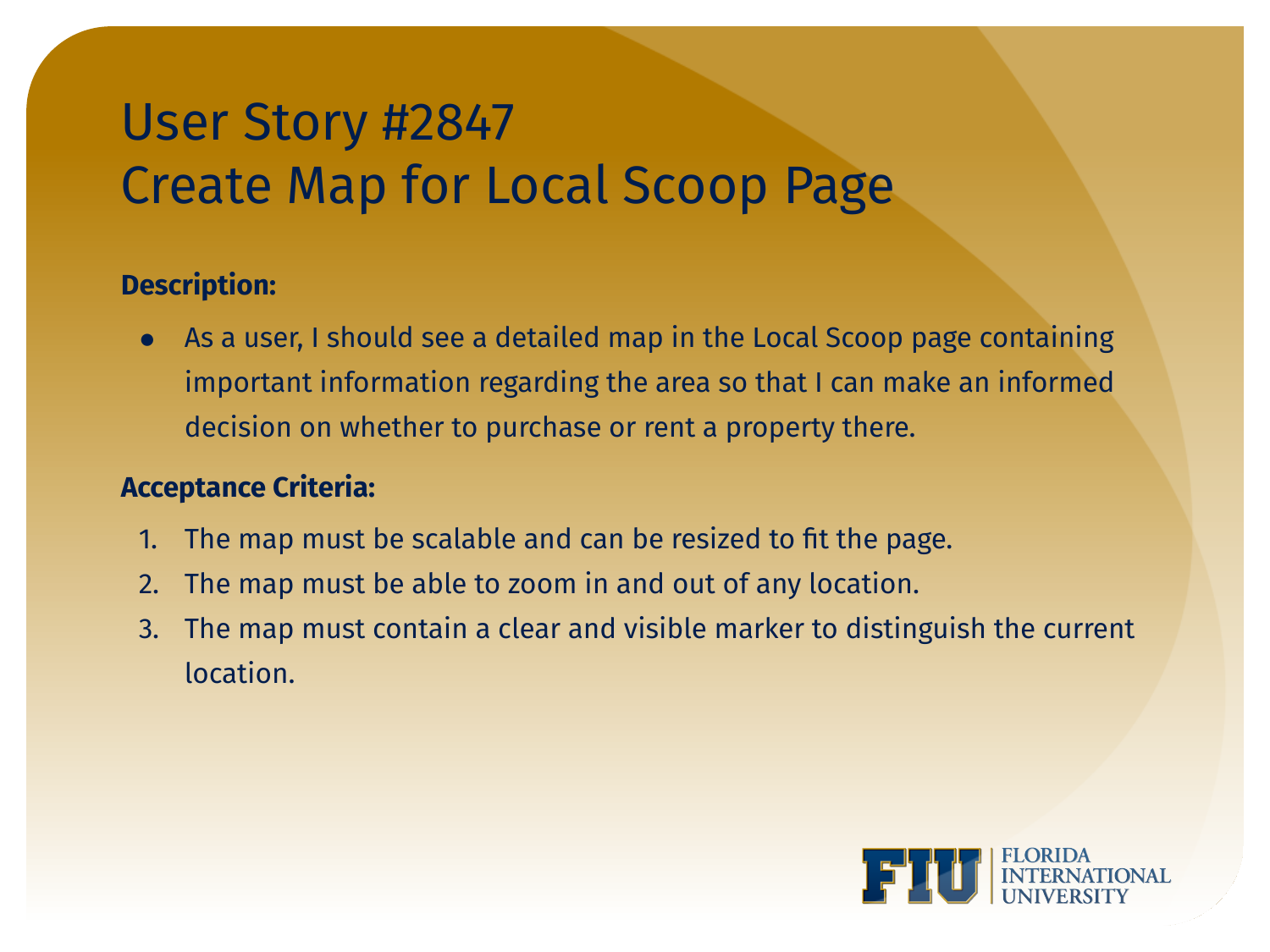

# User Story #2847
Create Map for Local Scoop Page
Description:
As a user, I should see a detailed map in the Local Scoop page containing important information regarding the area so that I can make an informed decision on whether to purchase or rent a property there.
Acceptance Criteria:
The map must be scalable and can be resized to fit the page.
The map must be able to zoom in and out of any location.
The map must contain a clear and visible marker to distinguish the current location.